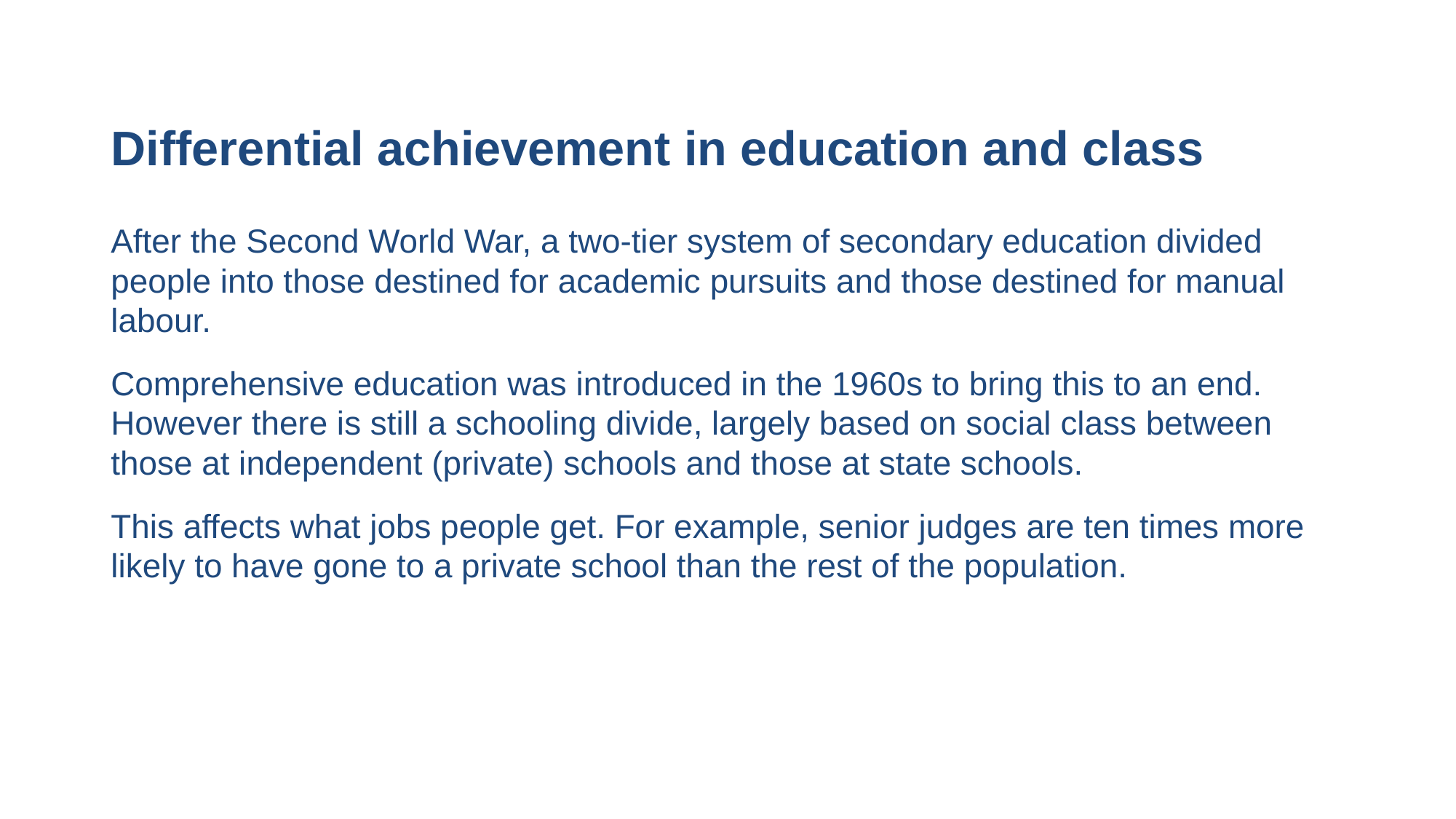

# Differential achievement in education and class
After the Second World War, a two-tier system of secondary education divided people into those destined for academic pursuits and those destined for manual labour.
Comprehensive education was introduced in the 1960s to bring this to an end. However there is still a schooling divide, largely based on social class between those at independent (private) schools and those at state schools.
This affects what jobs people get. For example, senior judges are ten times more likely to have gone to a private school than the rest of the population.